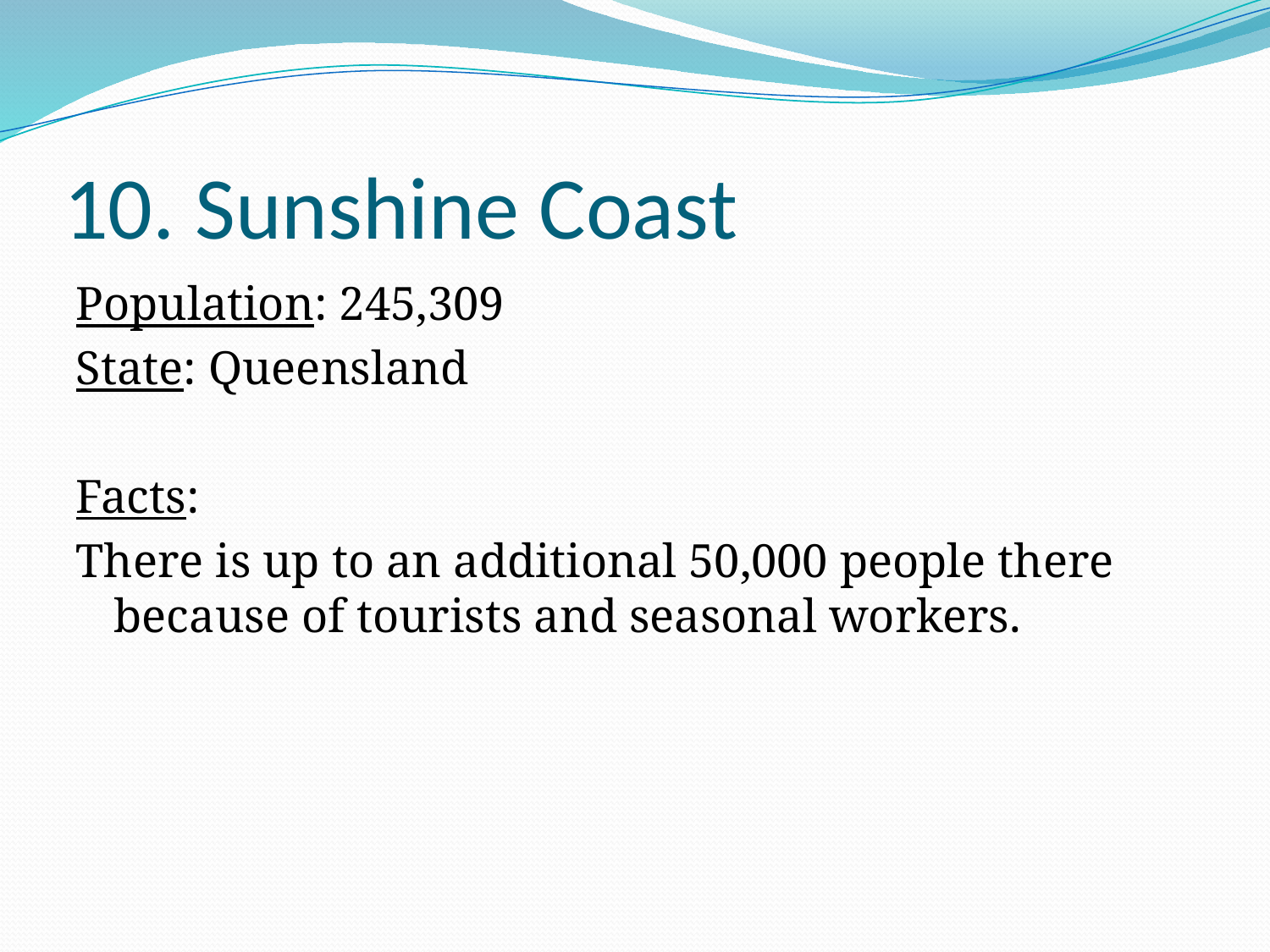

# 10. Sunshine Coast
Population: 245,309
State: Queensland

Facts:
There is up to an additional 50,000 people there because of tourists and seasonal workers.